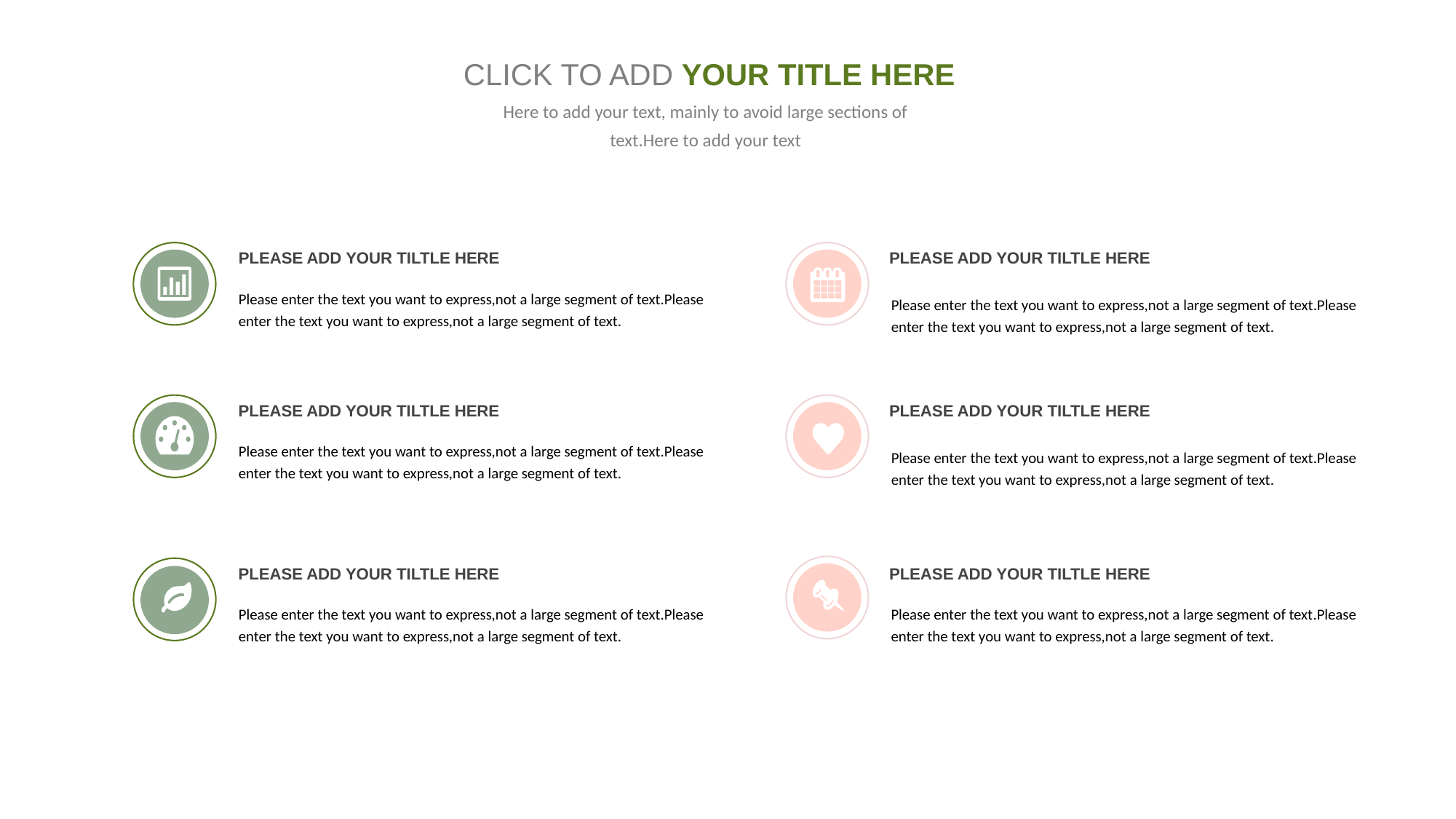

CLICK TO ADD YOUR TITLE HERE
Here to add your text, mainly to avoid large sections of text.Here to add your text
PLEASE ADD YOUR TILTLE HERE
Please enter the text you want to express,not a large segment of text.Please enter the text you want to express,not a large segment of text.

PLEASE ADD YOUR TILTLE HERE
Please enter the text you want to express,not a large segment of text.Please enter the text you want to express,not a large segment of text.

PLEASE ADD YOUR TILTLE HERE
Please enter the text you want to express,not a large segment of text.Please enter the text you want to express,not a large segment of text.

PLEASE ADD YOUR TILTLE HERE
Please enter the text you want to express,not a large segment of text.Please enter the text you want to express,not a large segment of text.

PLEASE ADD YOUR TILTLE HERE
Please enter the text you want to express,not a large segment of text.Please enter the text you want to express,not a large segment of text.

PLEASE ADD YOUR TILTLE HERE
Please enter the text you want to express,not a large segment of text.Please enter the text you want to express,not a large segment of text.